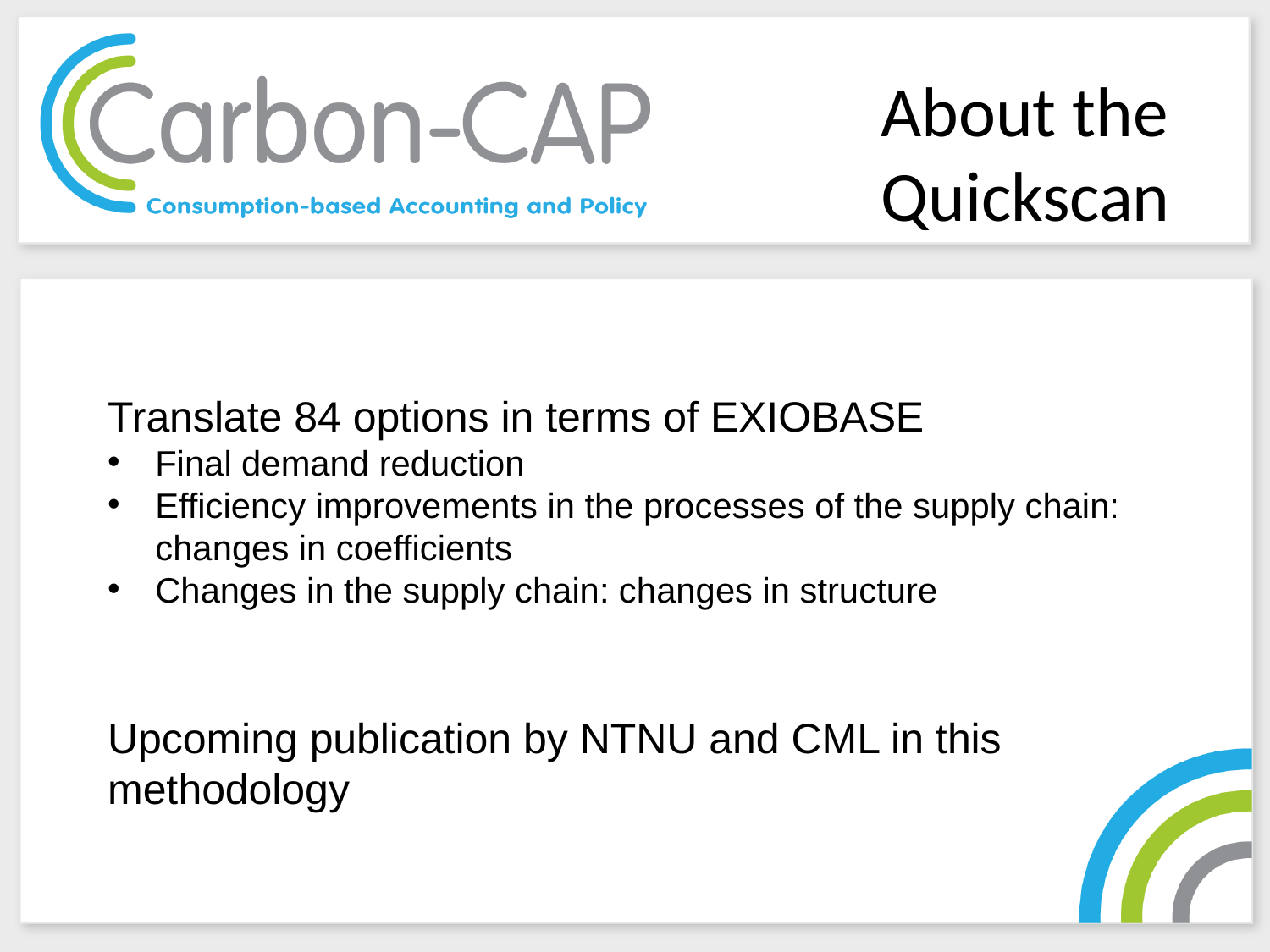

About the Quickscan

# Translate 84 options in terms of EXIOBASE
Final demand reduction
Efficiency improvements in the processes of the supply chain: changes in coefficients
Changes in the supply chain: changes in structure

Upcoming publication by NTNU and CML in this methodology